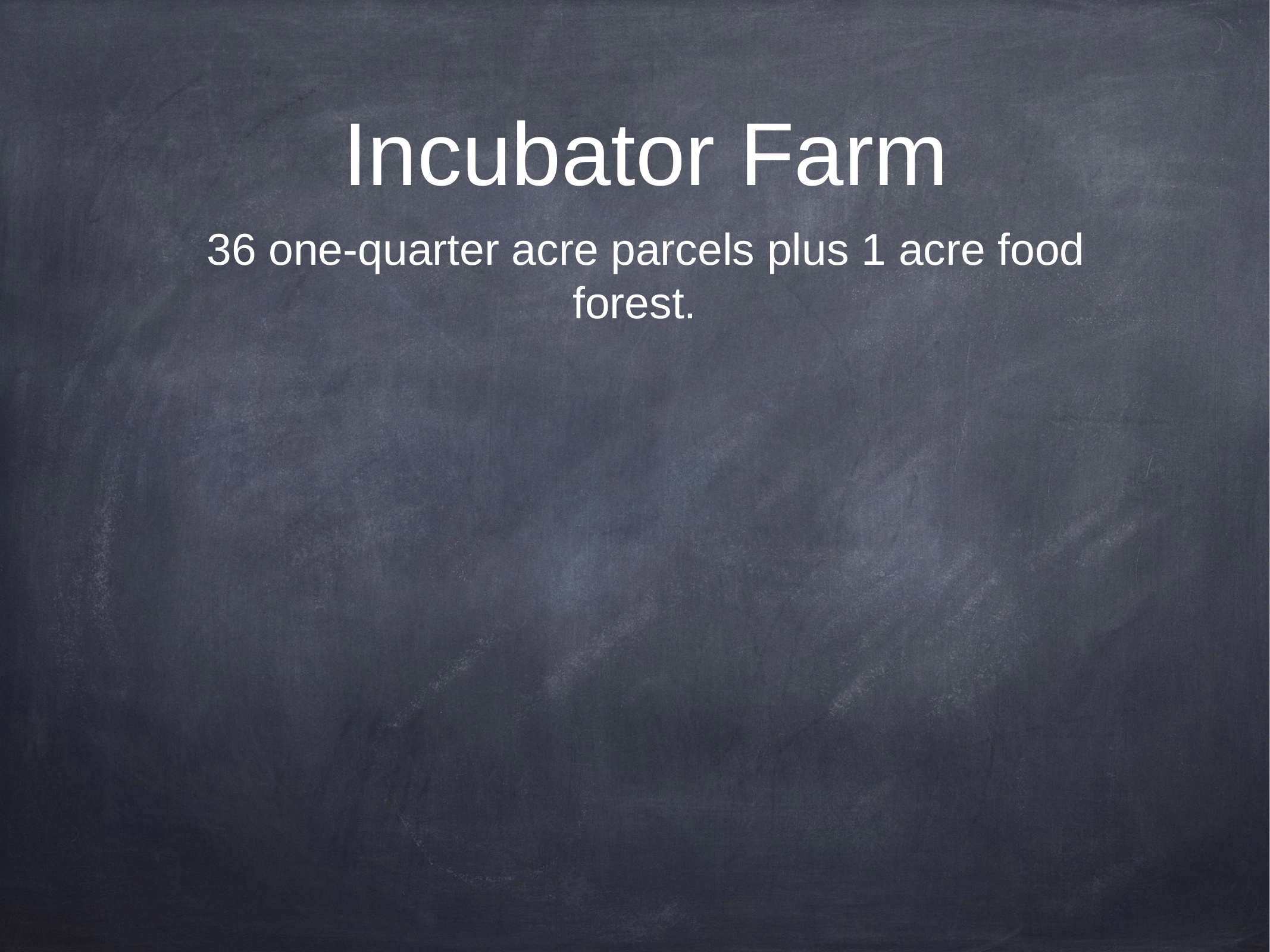

# Incubator Farm
36 one-quarter acre parcels plus 1 acre food forest.